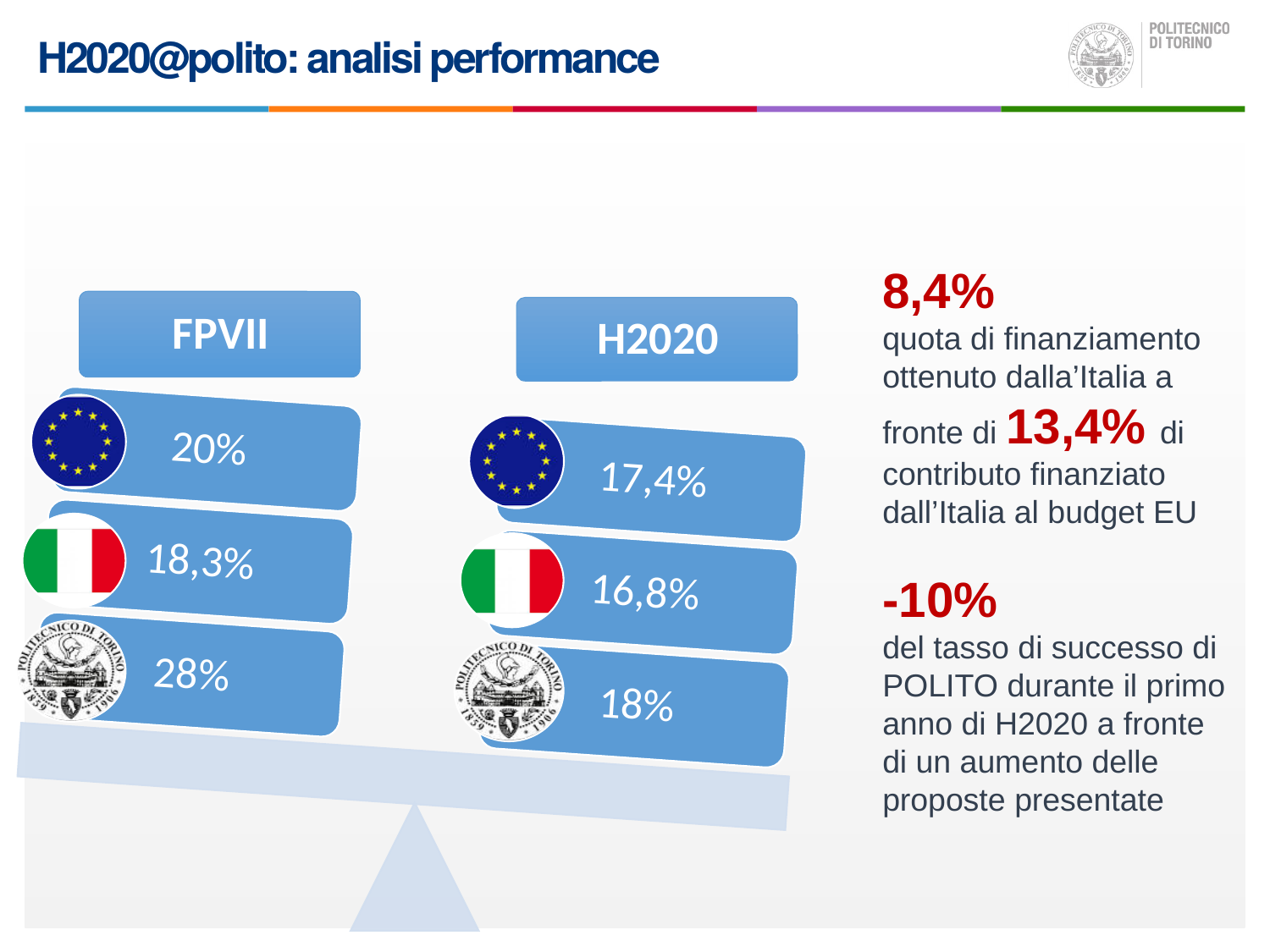

H2020@polito: analisi performance
FPVII
H2020
18%
16,8%
17,4%

28%
18,3%
20%
8,4%
quota di finanziamento ottenuto dalla’Italia a fronte di 13,4% di contributo finanziato dall’Italia al budget EU

-10%
del tasso di successo di POLITO durante il primo anno di H2020 a fronte di un aumento delle proposte presentate